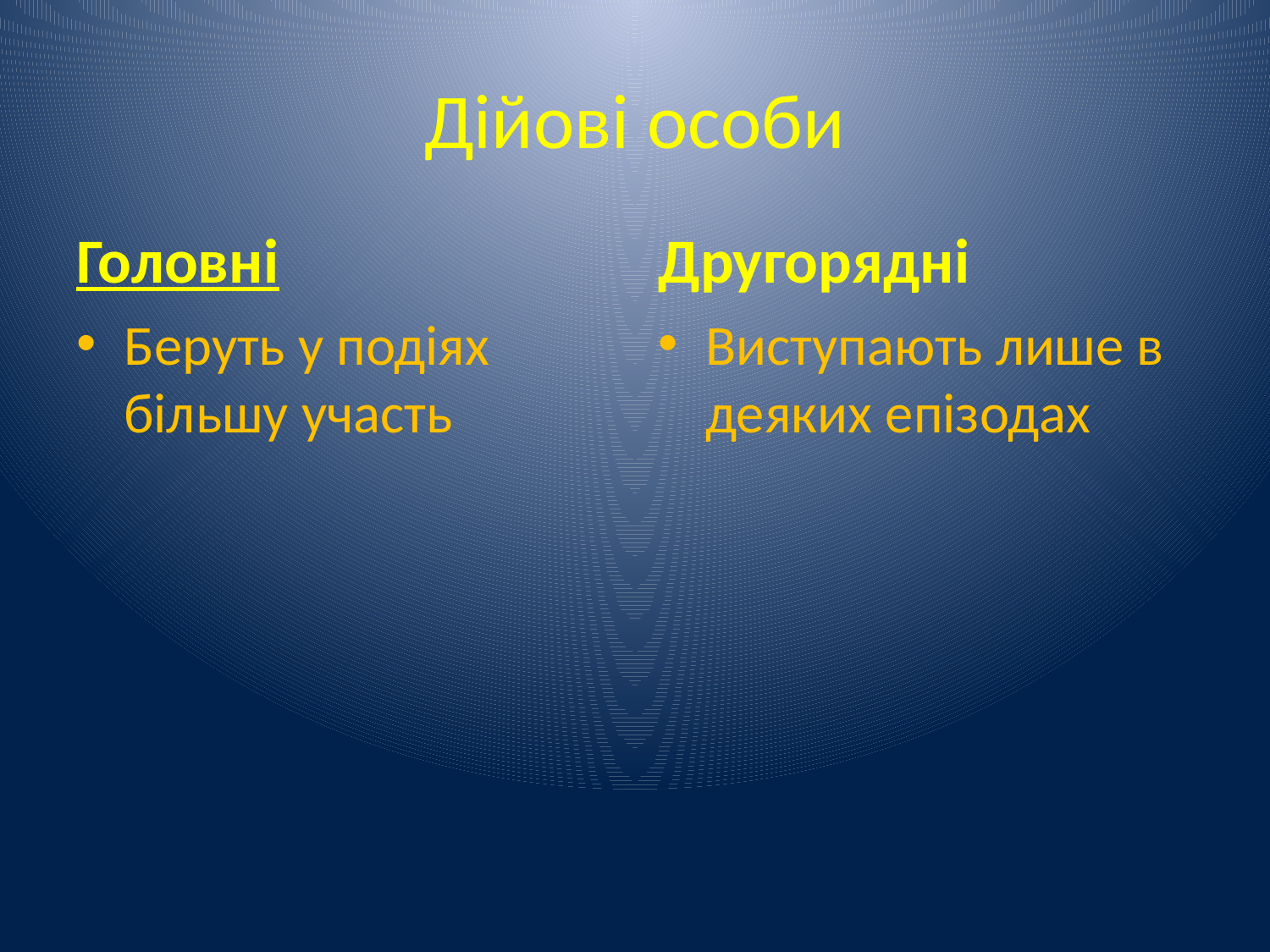

# Дійові особи
Головні
Другорядні
Беруть у подіях більшу участь
Виступають лише в деяких епізодах